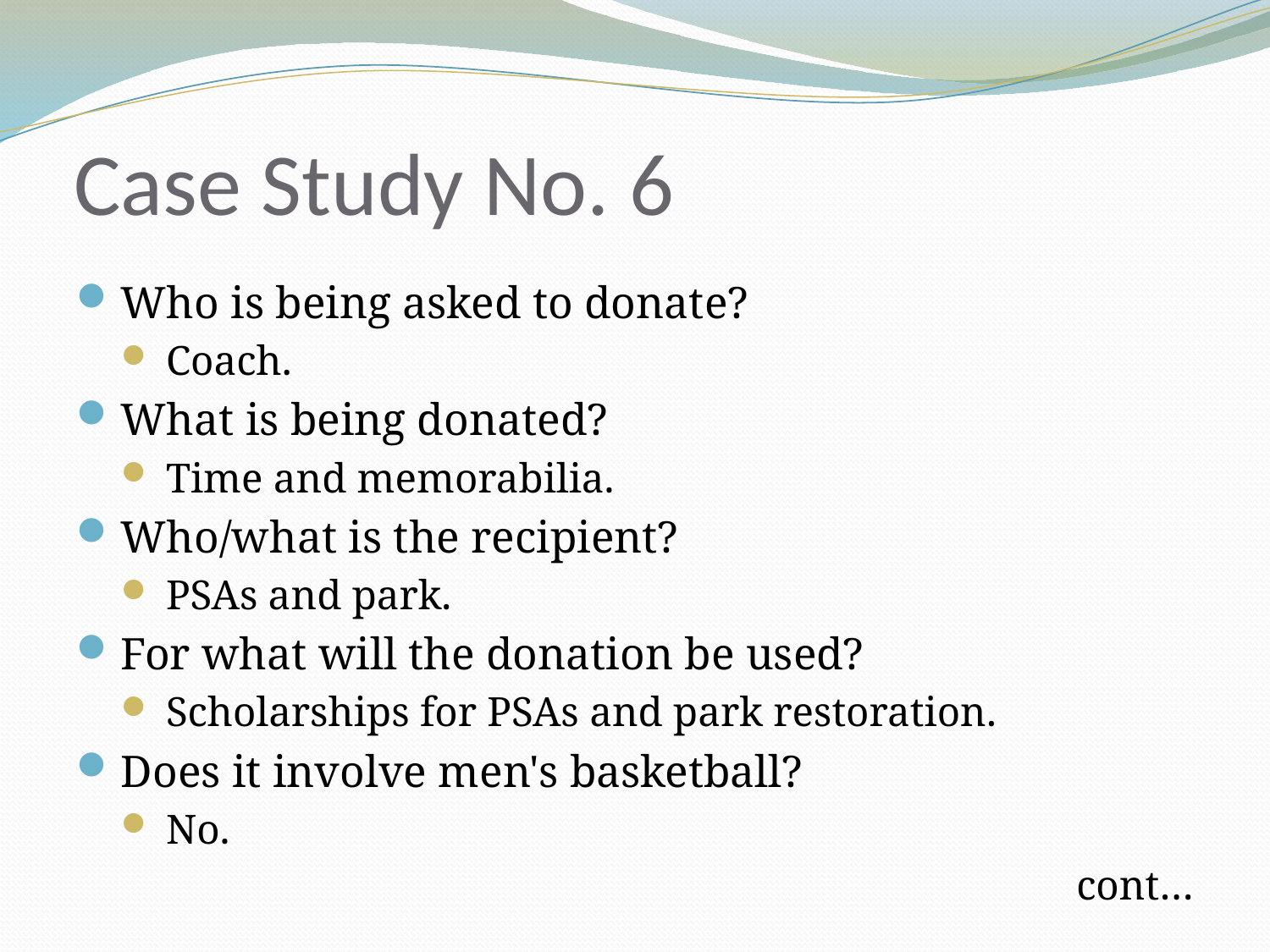

# Case Study No. 6
Who is being asked to donate?
Coach.
What is being donated?
Time and memorabilia.
Who/what is the recipient?
PSAs and park.
For what will the donation be used?
Scholarships for PSAs and park restoration.
Does it involve men's basketball?
No.
cont…